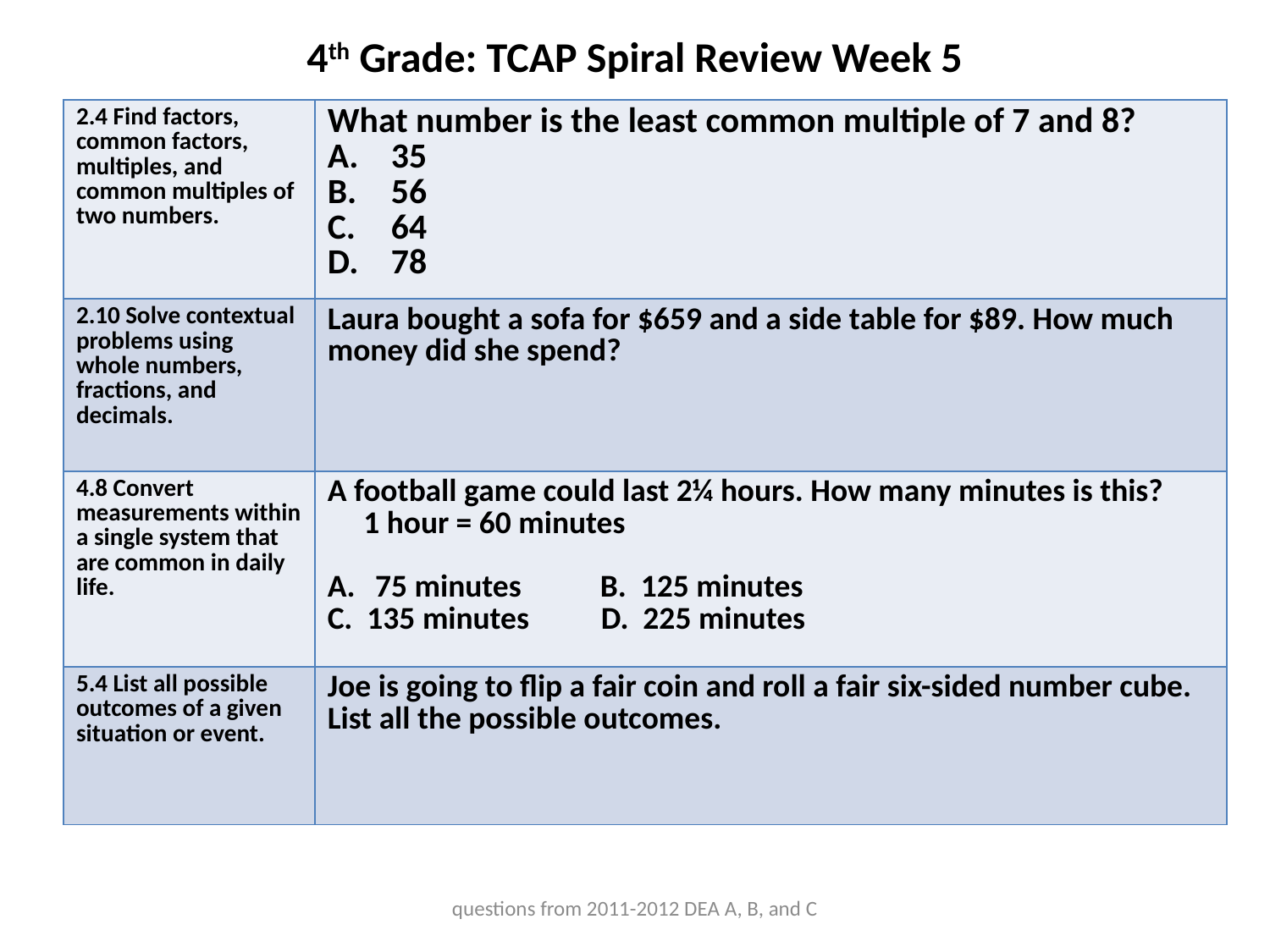

# 4th Grade: TCAP Spiral Review Week 5
| 2.4 Find factors, common factors, multiples, and common multiples of two numbers. | What number is the least common multiple of 7 and 8? 35 56 64 78 |
| --- | --- |
| 2.10 Solve contextual problems using whole numbers, fractions, and decimals. | Laura bought a sofa for $659 and a side table for $89. How much money did she spend? |
| 4.8 Convert measurements within a single system that are common in daily life. | A football game could last 2¼ hours. How many minutes is this? 1 hour = 60 minutes 75 minutes B. 125 minutes C. 135 minutes D. 225 minutes |
| 5.4 List all possible outcomes of a given situation or event. | Joe is going to flip a fair coin and roll a fair six-sided number cube. List all the possible outcomes. |
questions from 2011-2012 DEA A, B, and C